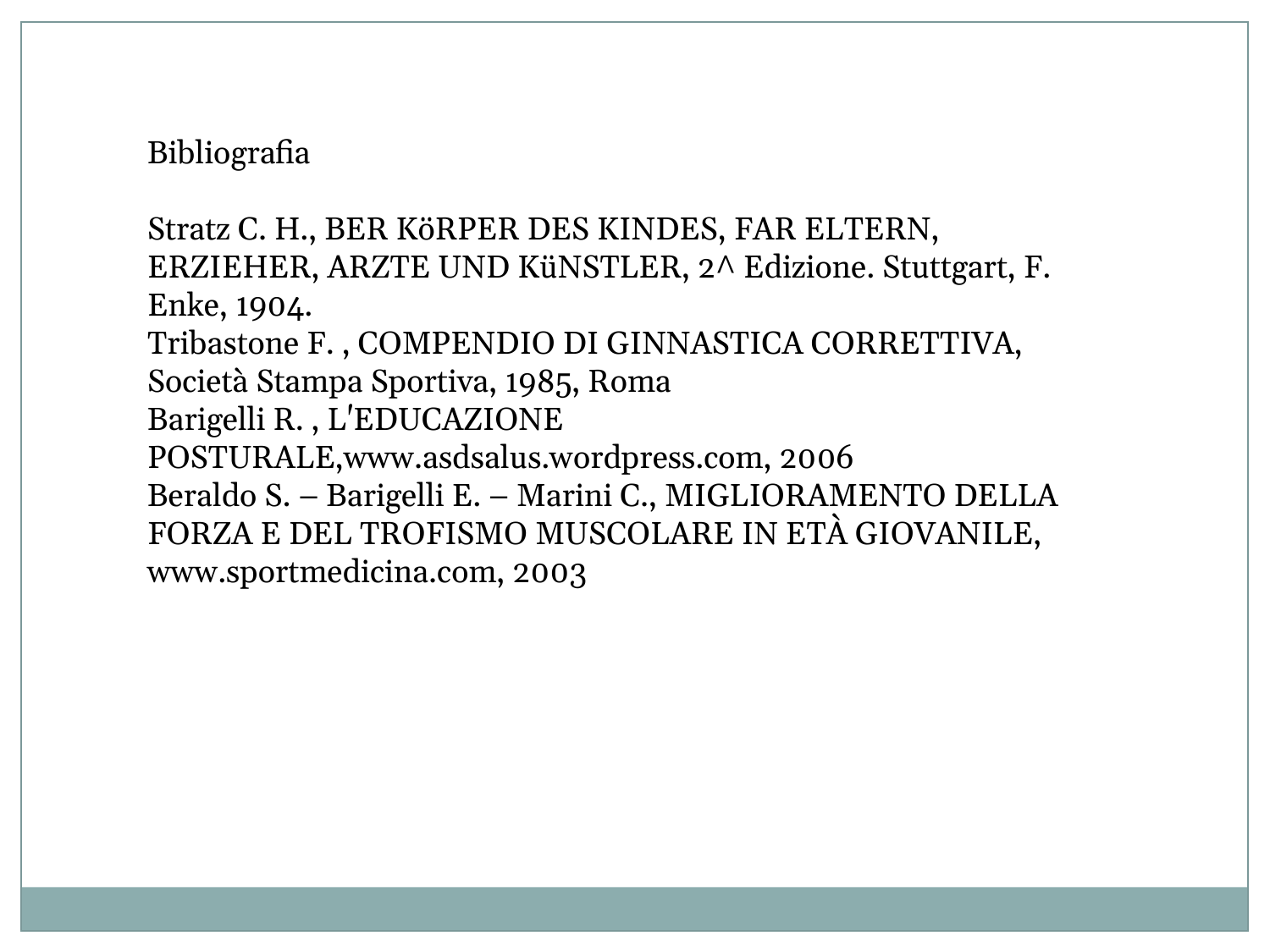

Bibliografia

Stratz C. H., BER KöRPER DES KINDES, FAR ELTERN, ERZIEHER, ARZTE UND KüNSTLER, 2^ Edizione. Stuttgart, F. Enke, 1904.
Tribastone F. , COMPENDIO DI GINNASTICA CORRETTIVA, Società Stampa Sportiva, 1985, Roma
Barigelli R. , L'EDUCAZIONE POSTURALE,www.asdsalus.wordpress.com, 2006
Beraldo S. – Barigelli E. – Marini C., MIGLIORAMENTO DELLA FORZA E DEL TROFISMO MUSCOLARE IN ETÀ GIOVANILE, www.sportmedicina.com, 2003